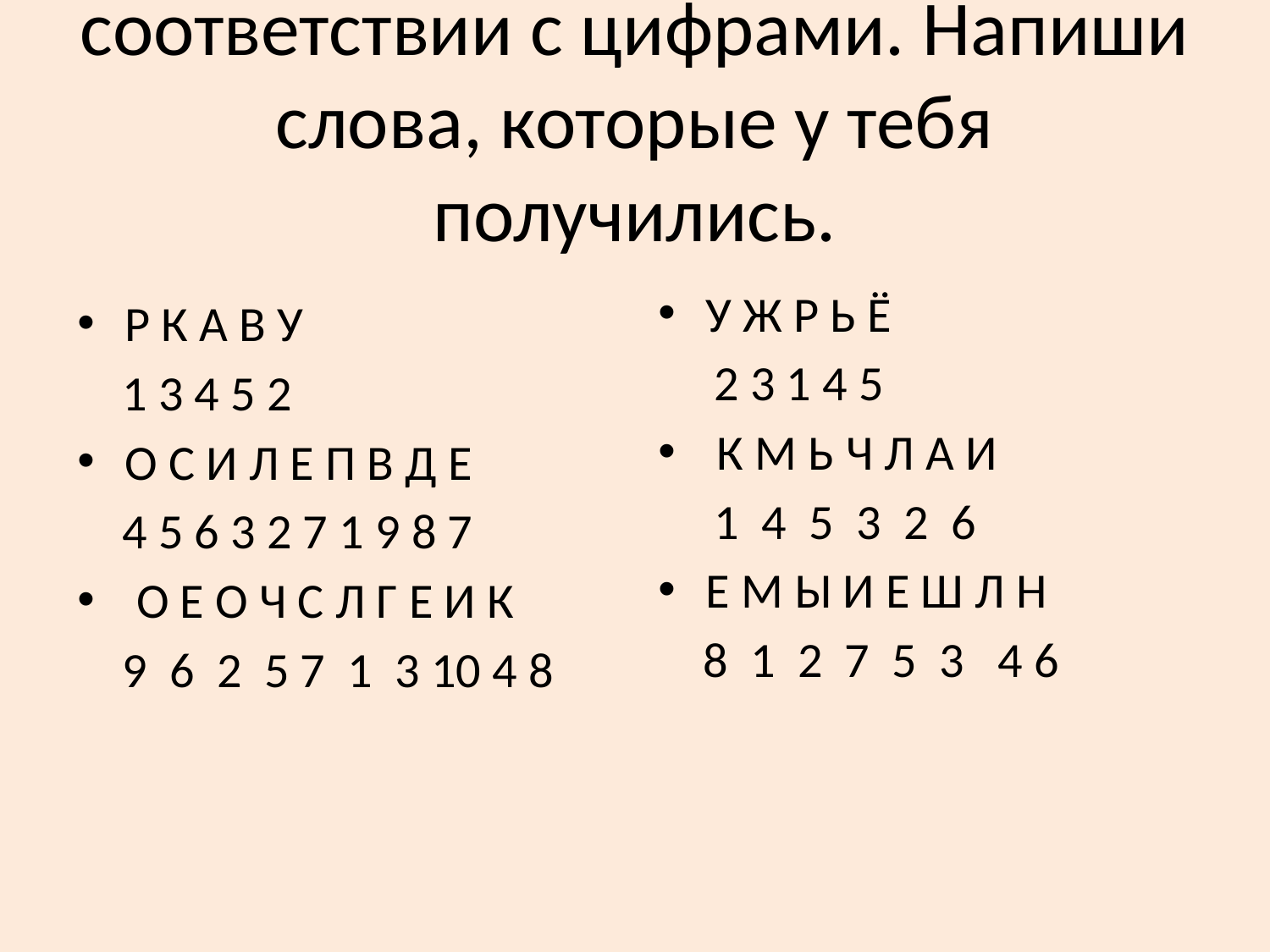

# Расставь буквы по порядку в соответствии с цифрами. Напиши слова, которые у тебя получились.
У Ж Р Ь Ё
     2 3 1 4 5
 К М Ь Ч Л А И
     1  4  5  3  2  6
Е М Ы И Е Ш Л Н
    8  1  2  7  5  3   4 6

Р К А В У
    1 3 4 5 2
О С И Л Е П В Д Е
    4 5 6 3 2 7 1 9 8 7
 О Е О Ч С Л Г Е И К
    9  6  2  5 7  1  3 10 4 8